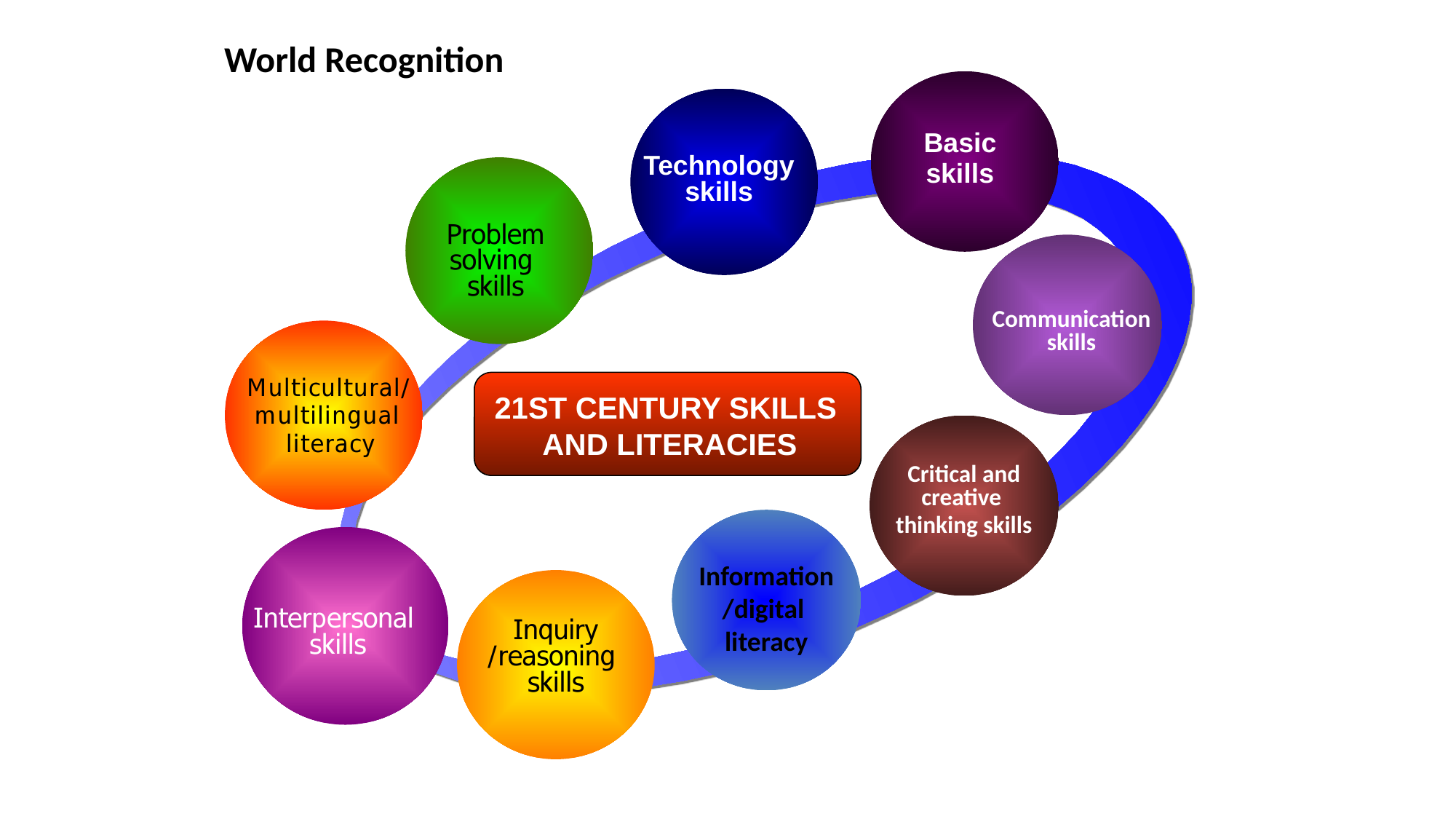

World Recognition

Basic skills
Technology skills

Problem solving
skills

Communication skills

Multicultural/
multilingual
literacy

21ST CENTURY SKILLS
AND LITERACIES

Critical and creative
thinking skills

Information /digital
literacy

Interpersonal
skills
Inquiry /reasoning
skills